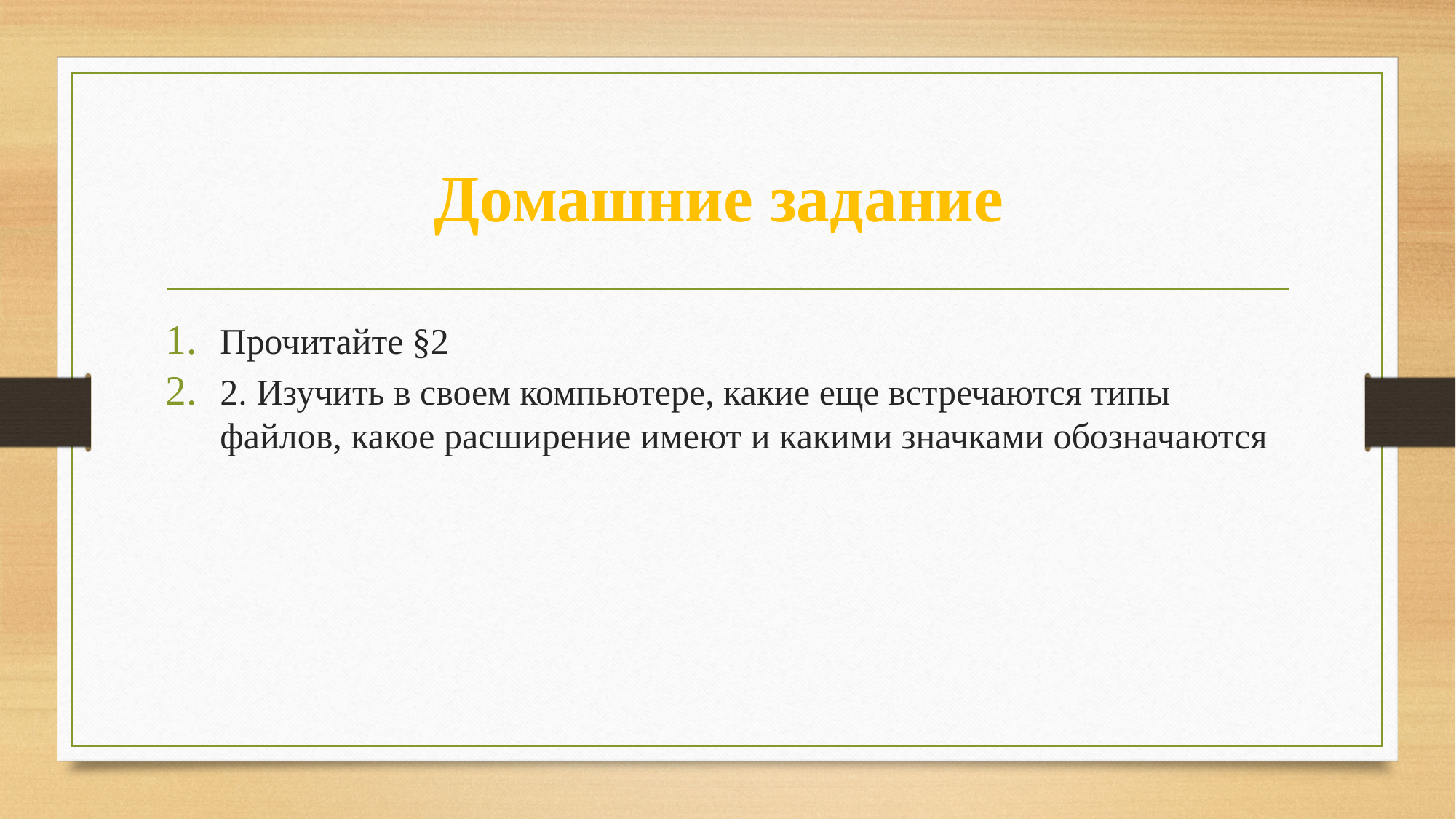

# Домашние задание
Прочитайте §2
2. Изучить в своем компьютере, какие еще встречаются типы файлов, какое расширение имеют и какими значками обозначаются